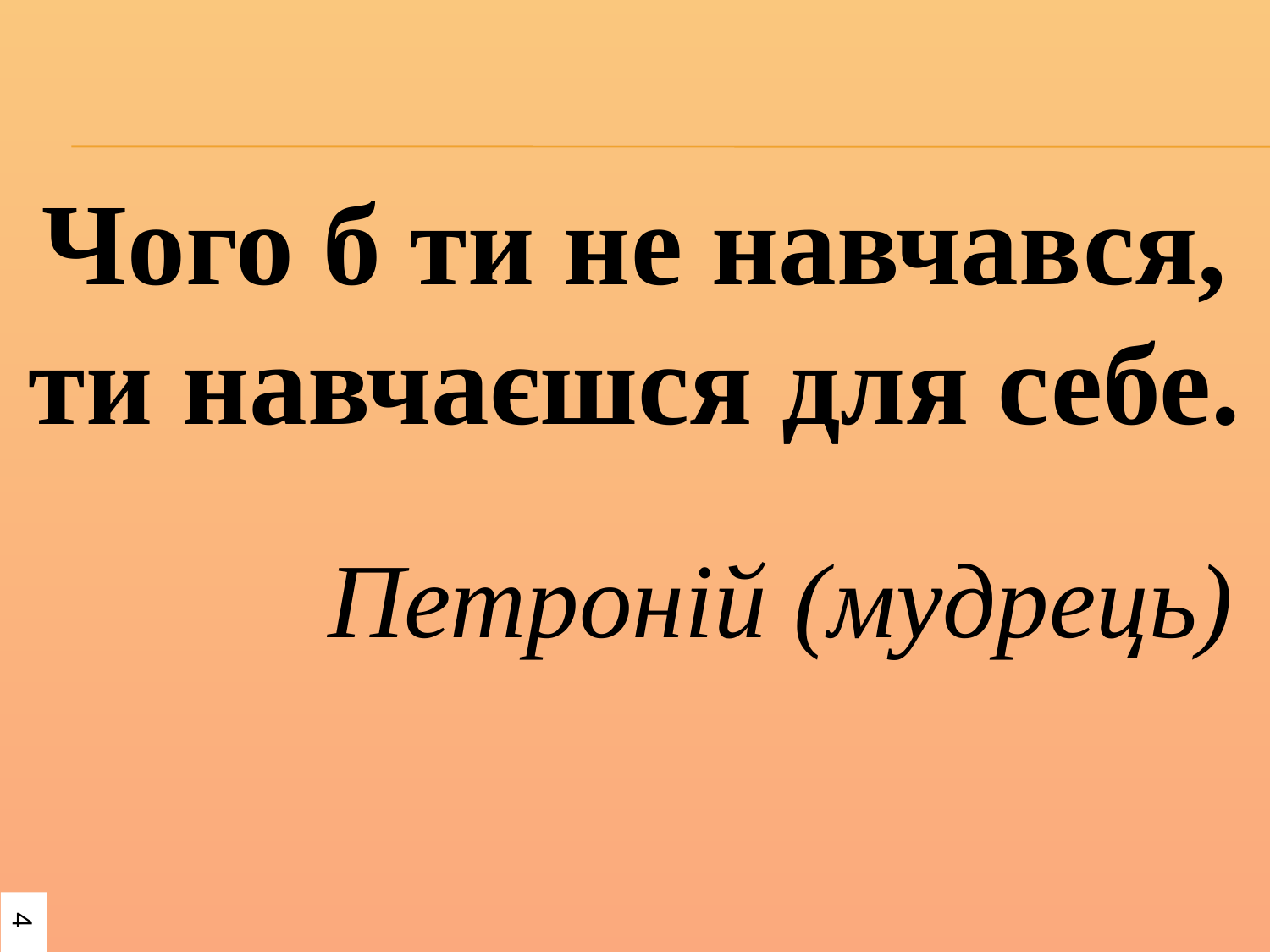

# Чого б ти не навчався, ти навчаєшся для себе. Петроній (мудрець)
 4